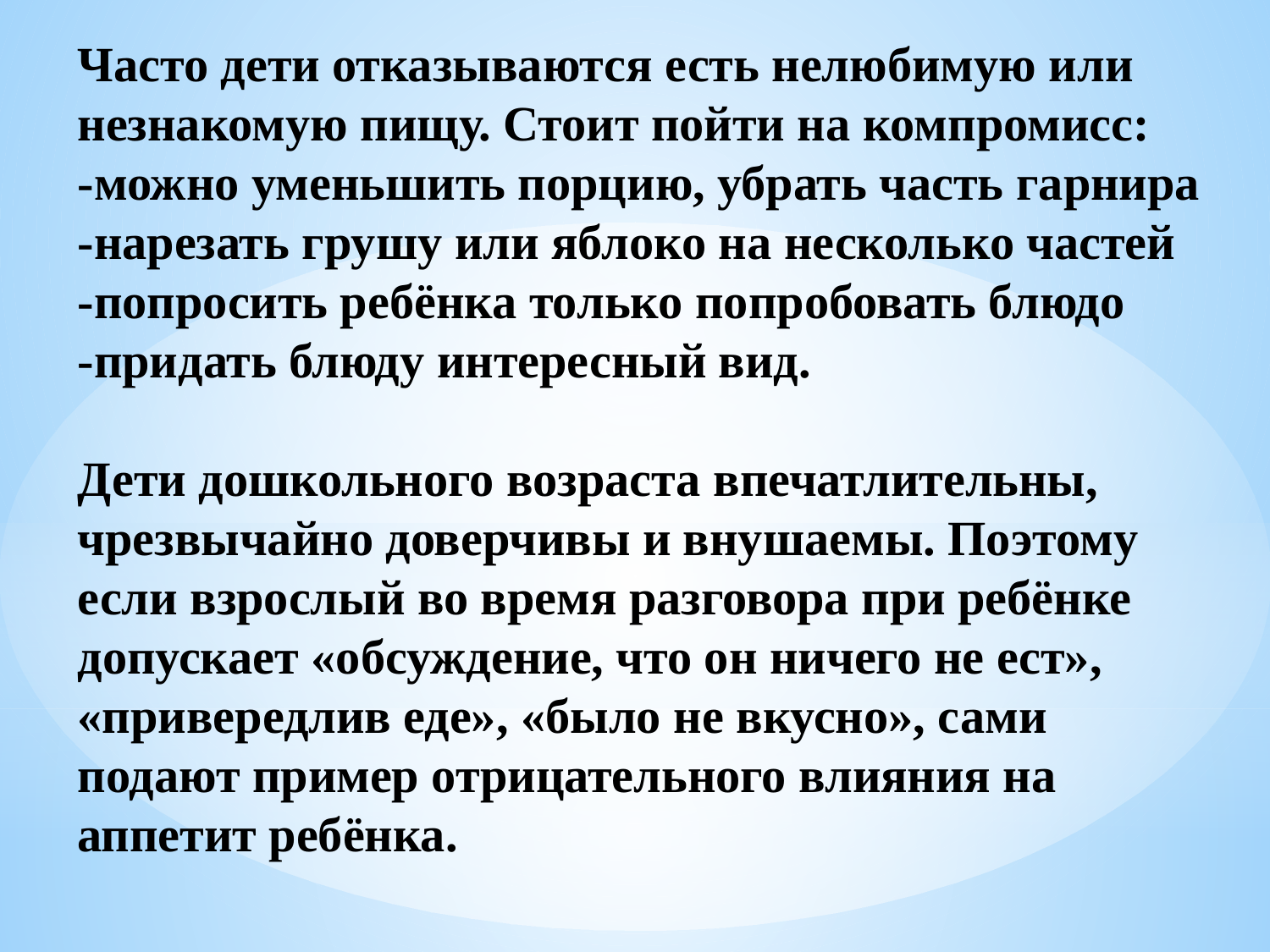

# Часто дети отказываются есть нелюбимую или незнакомую пищу. Стоит пойти на компромисс: -можно уменьшить порцию, убрать часть гарнира -нарезать грушу или яблоко на несколько частей -попросить ребёнка только попробовать блюдо -придать блюду интересный вид. Дети дошкольного возраста впечатлительны, чрезвычайно доверчивы и внушаемы. Поэтому если взрослый во время разговора при ребёнке допускает «обсуждение, что он ничего не ест», «привередлив еде», «было не вкусно», сами подают пример отрицательного влияния на аппетит ребёнка.